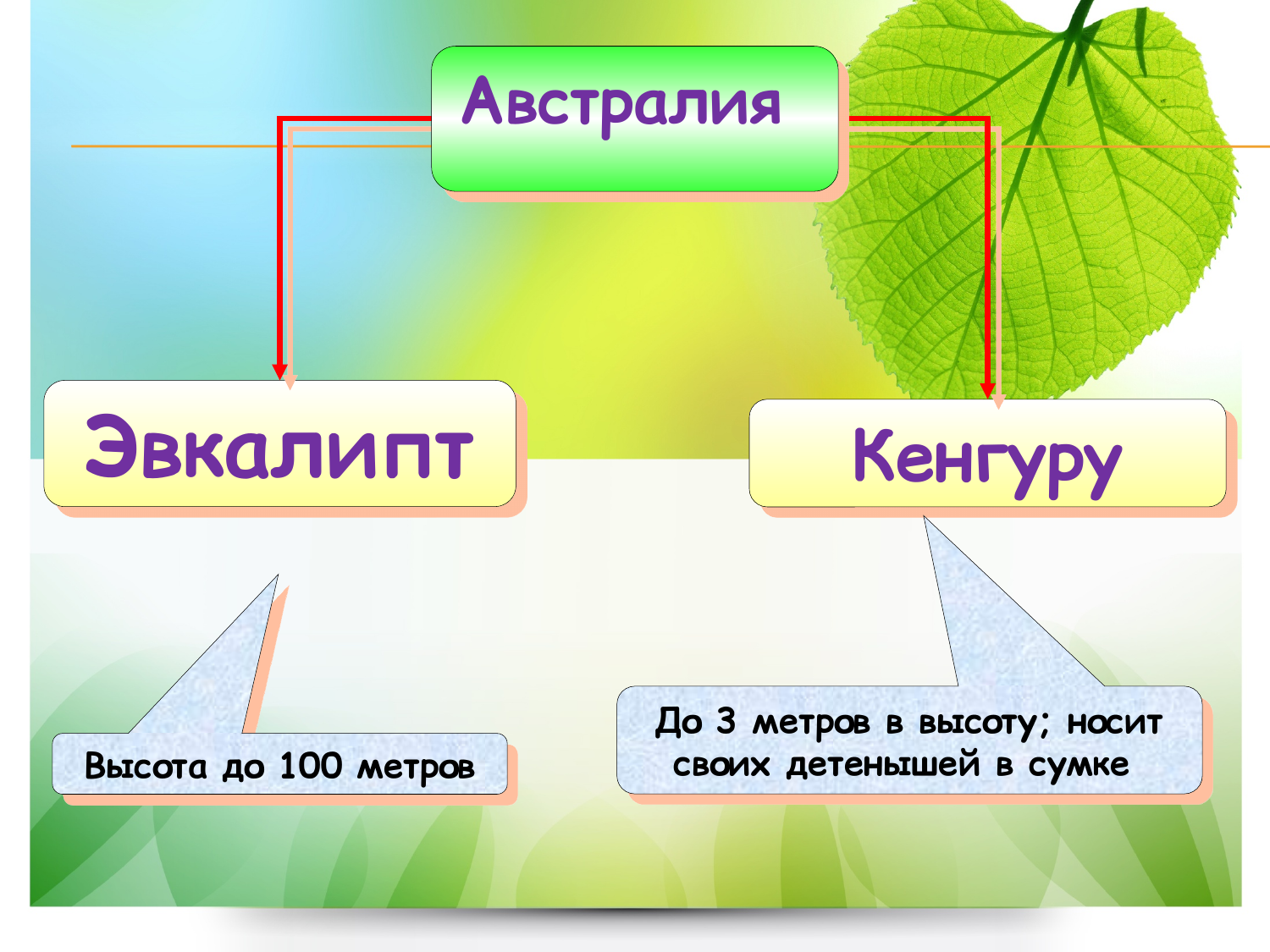

Австралия

Эвкалипт
Кенгуру
До 3 метров в высоту; носит своих детенышей в сумке
Высота до 100 метров